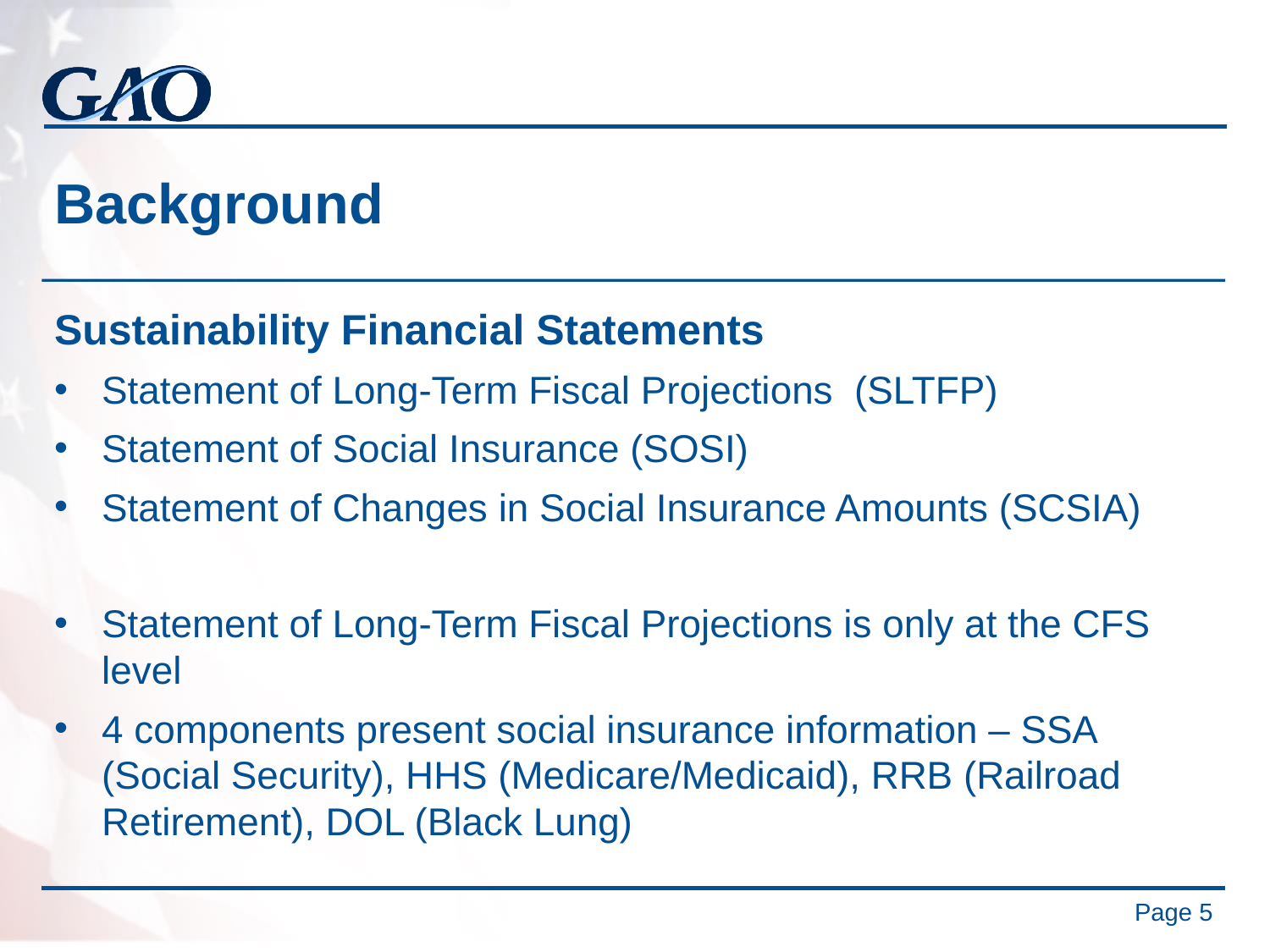

# Background
Sustainability Financial Statements
Statement of Long-Term Fiscal Projections  (SLTFP)
Statement of Social Insurance (SOSI)
Statement of Changes in Social Insurance Amounts (SCSIA)

Statement of Long-Term Fiscal Projections is only at the CFS level
4 components present social insurance information – SSA (Social Security), HHS (Medicare/Medicaid), RRB (Railroad Retirement), DOL (Black Lung)
Page 5